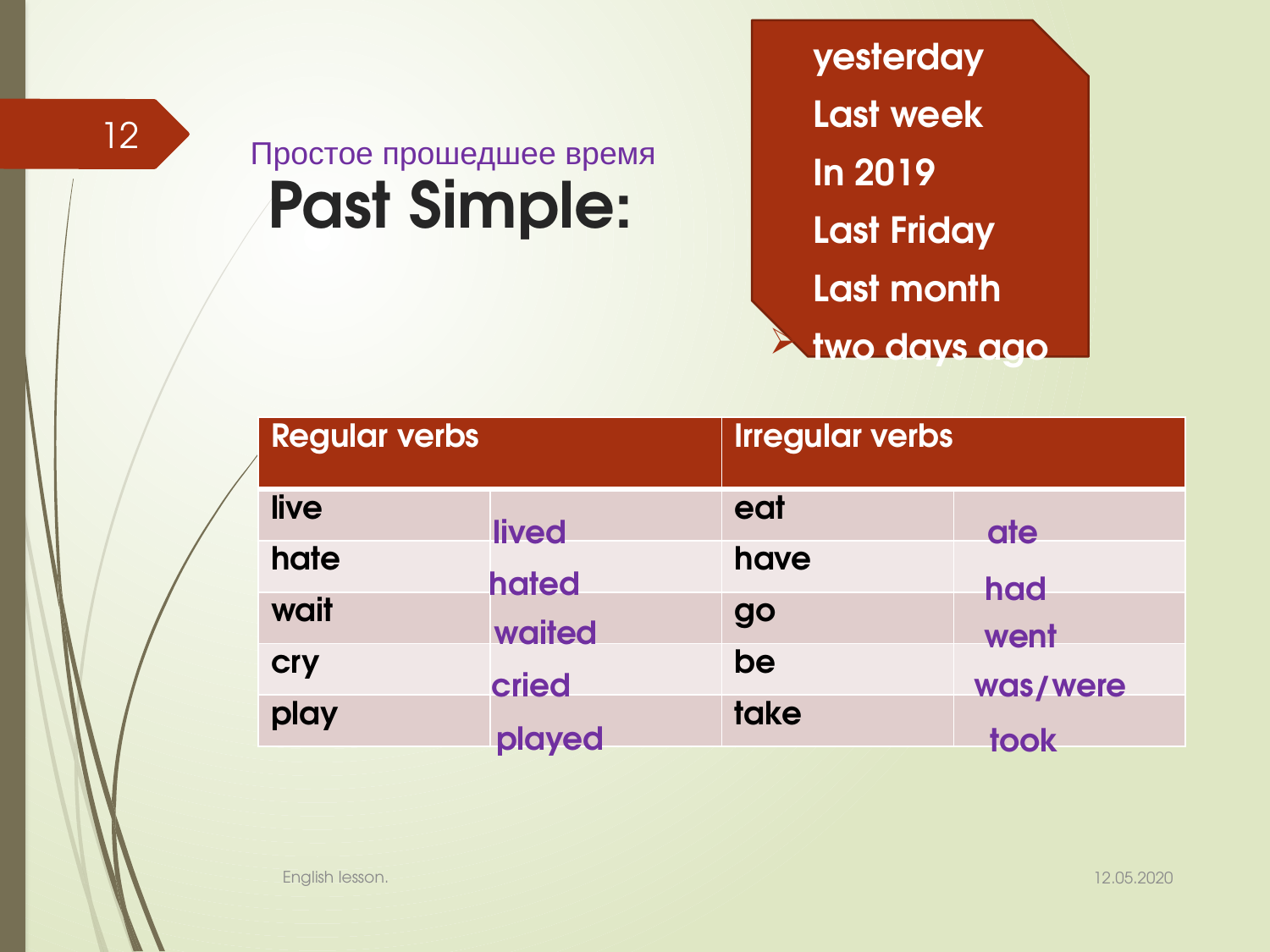

yesterday
Last week
In 2019
Last Friday
Last month
two days ago

12
Простое прошедшее время
# Past Simple:
| Regular verbs |  | Irregular verbs |  |
| --- | --- | --- | --- |
| live |  | eat |  |
| hate |  | have |  |
| wait |  | go |  |
| cry |  | be |  |
| play |  | take |  |
lived
ate
hated
had
waited
went
cried
was/were
played
took
12.05.2020
English lesson.